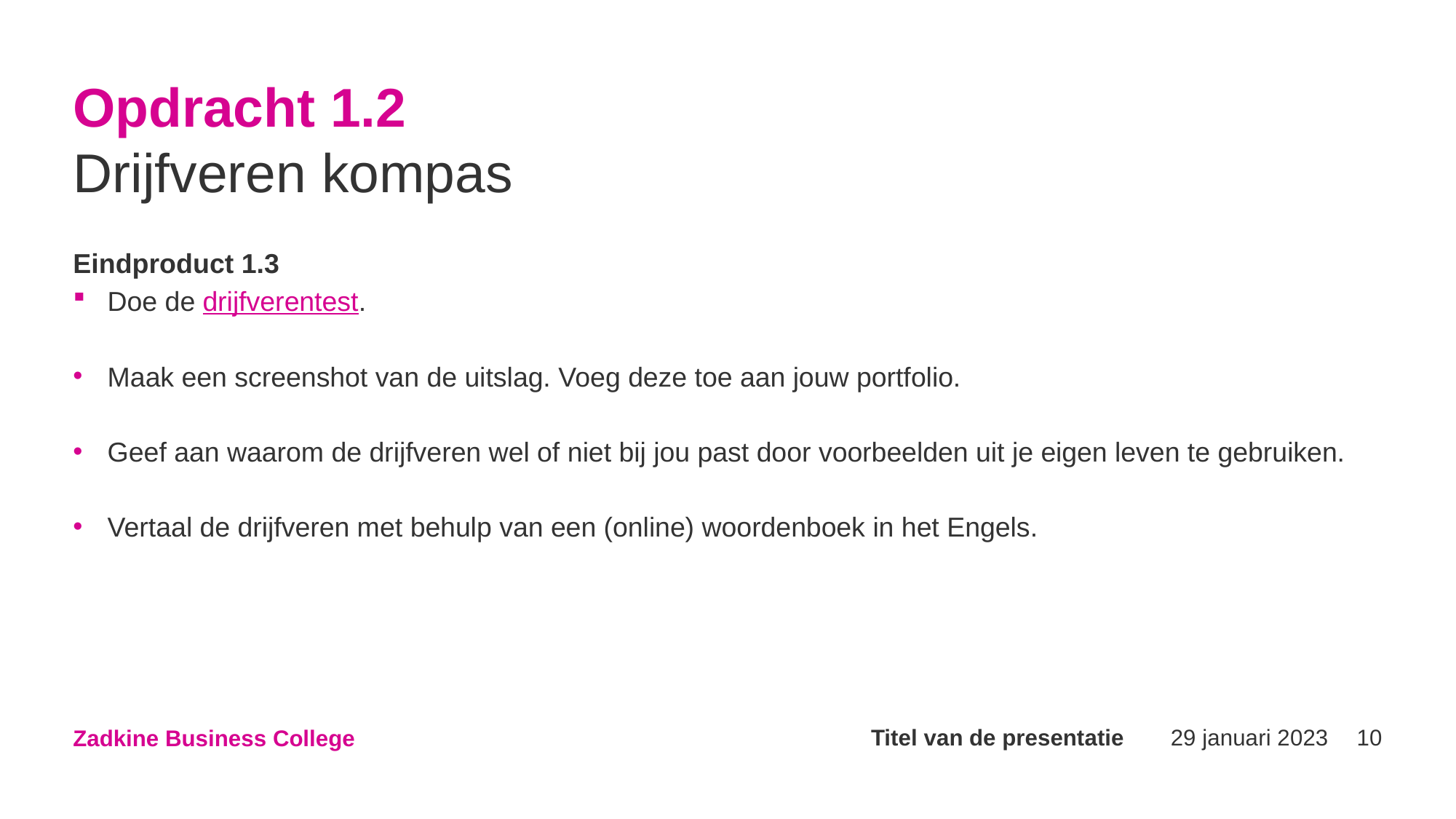

# Opdracht 1.2
Drijfveren kompas
Eindproduct 1.3
Doe de drijfverentest.

Maak een screenshot van de uitslag. Voeg deze toe aan jouw portfolio.

Geef aan waarom de drijfveren wel of niet bij jou past door voorbeelden uit je eigen leven te gebruiken.

Vertaal de drijfveren met behulp van een (online) woordenboek in het Engels.

Titel van de presentatie
29 januari 2023
10